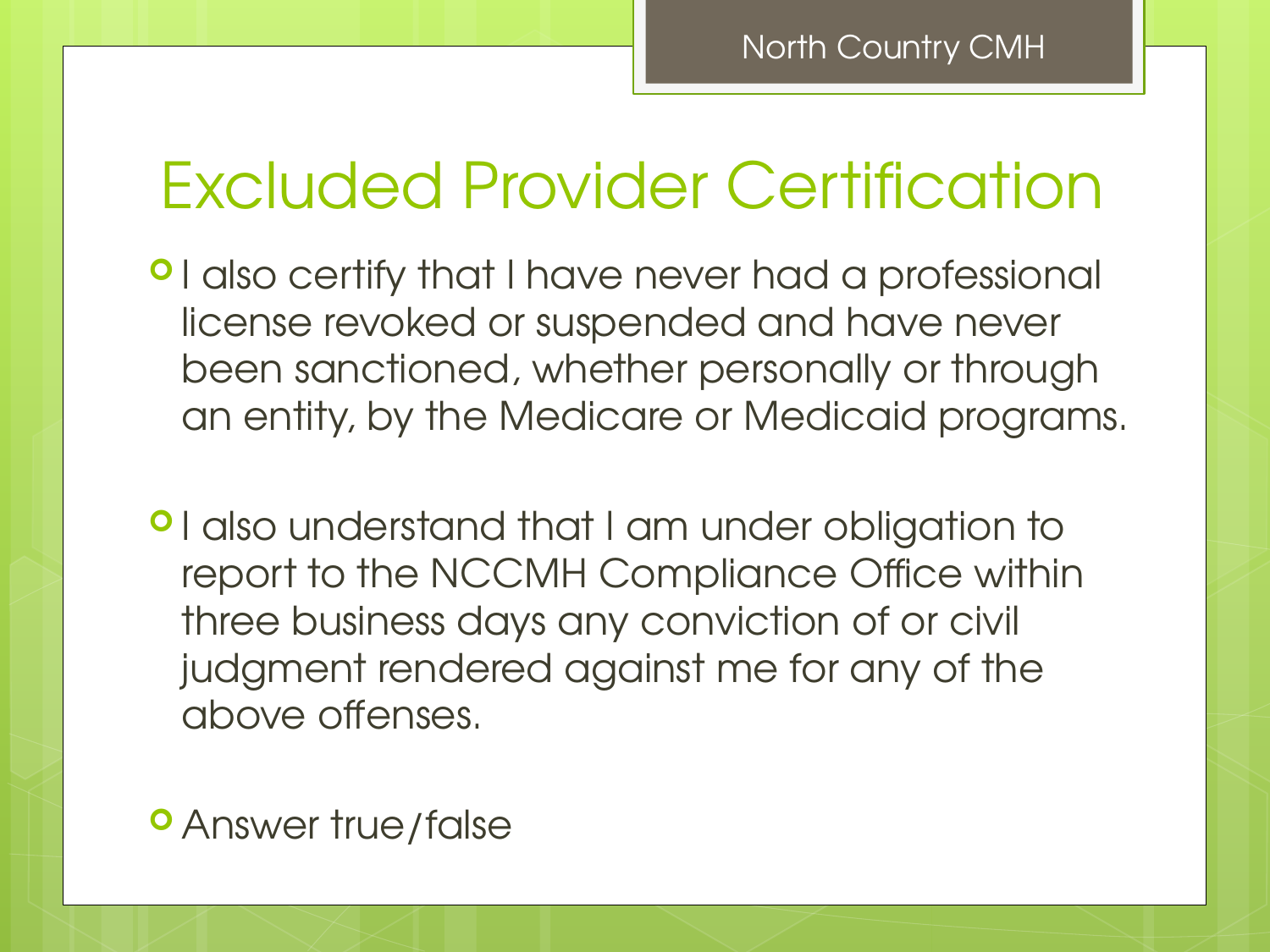

# Excluded Provider Certification
I also certify that I have never had a professional license revoked or suspended and have never been sanctioned, whether personally or through an entity, by the Medicare or Medicaid programs.

I also understand that I am under obligation to report to the NCCMH Compliance Office within three business days any conviction of or civil judgment rendered against me for any of the above offenses.

Answer true/false